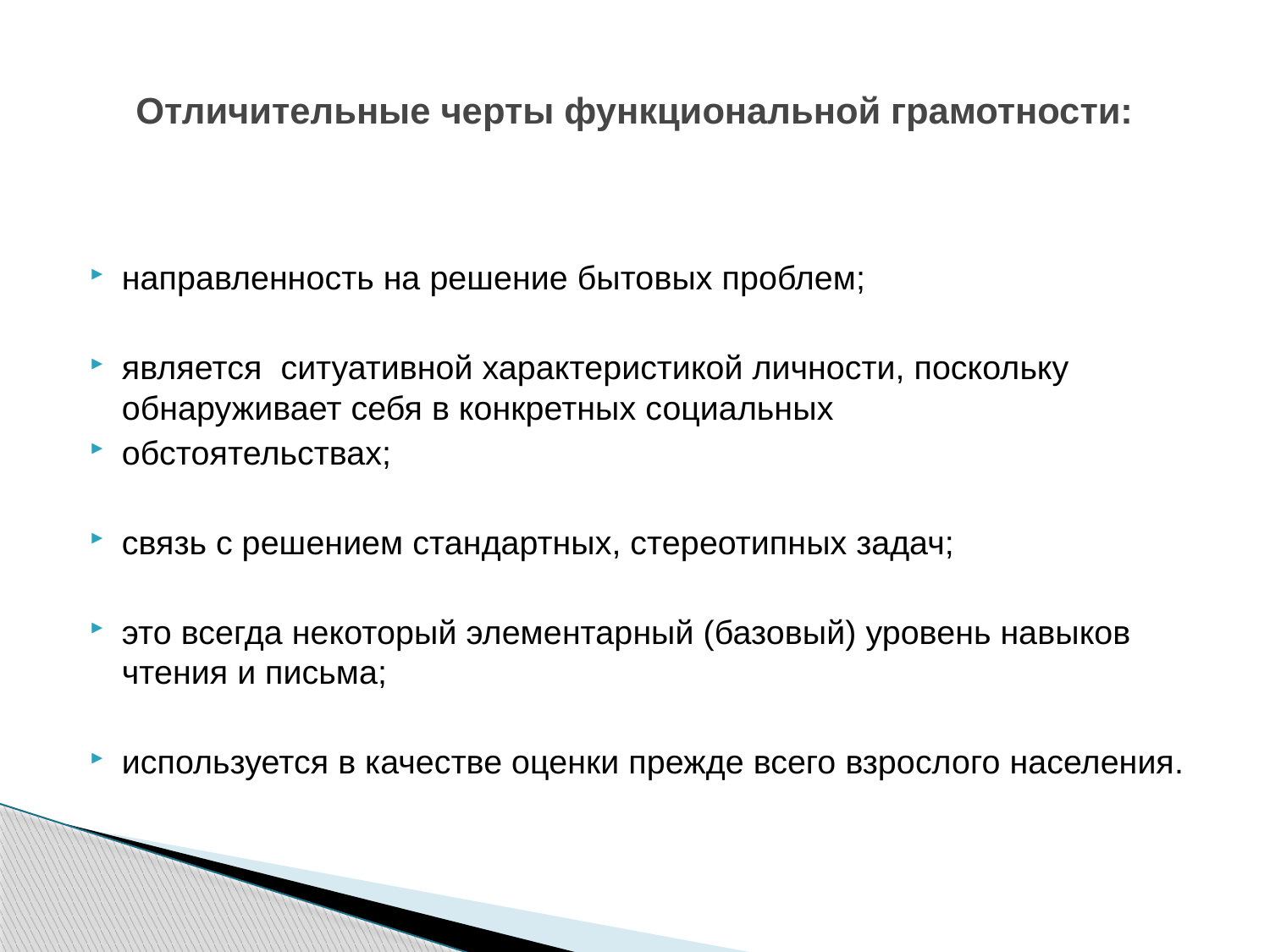

# Отличительные черты функциональной грамотности:

направленность на решение бытовых проблем;

является  ситуативной характеристикой личности, поскольку обнаруживает себя в конкретных социальных
обстоятельствах;

связь с решением стандартных, стереотипных задач;

это всегда некоторый элементарный (базовый) уровень навыков чтения и письма;

используется в качестве оценки прежде всего взрослого населения.